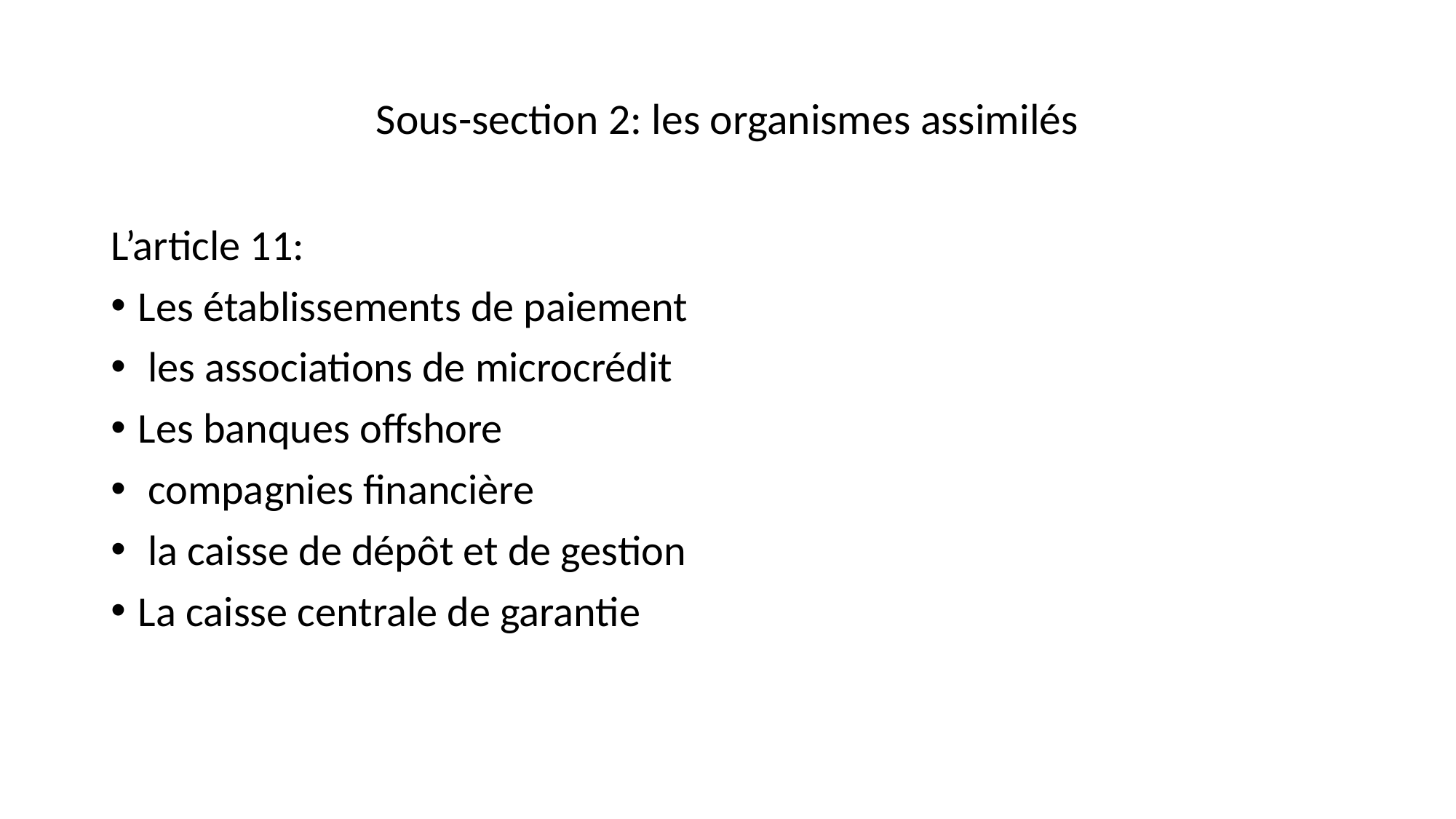

# Sous-section 2: les organismes assimilés
L’article 11:
Les établissements de paiement
 les associations de microcrédit
Les banques offshore
 compagnies financière
 la caisse de dépôt et de gestion
La caisse centrale de garantie